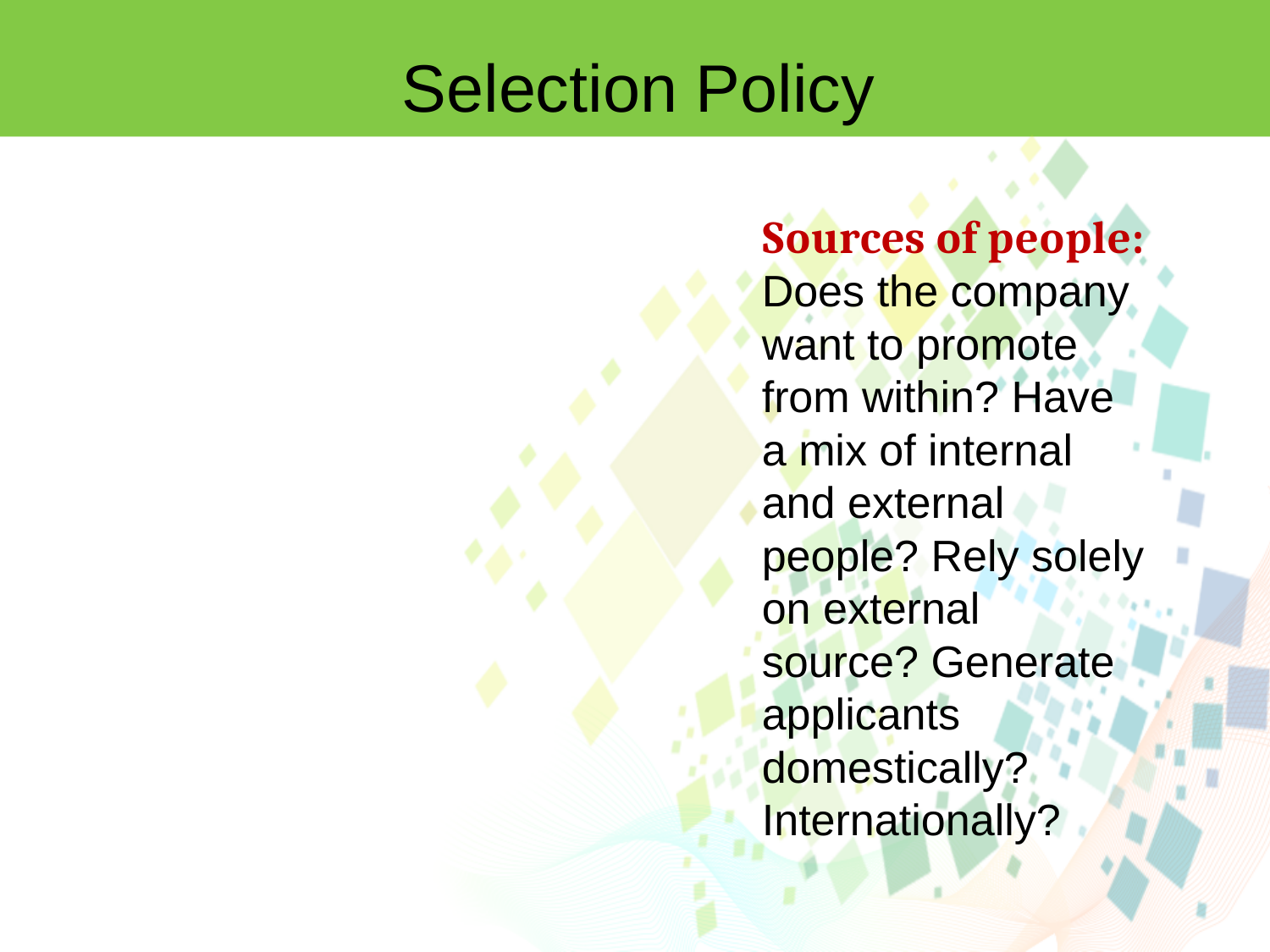

Selection Policy
Sources of people: Does the company want to promote from within? Have a mix of internal and external people? Rely solely on external source? Generate applicants domestically? Internationally?